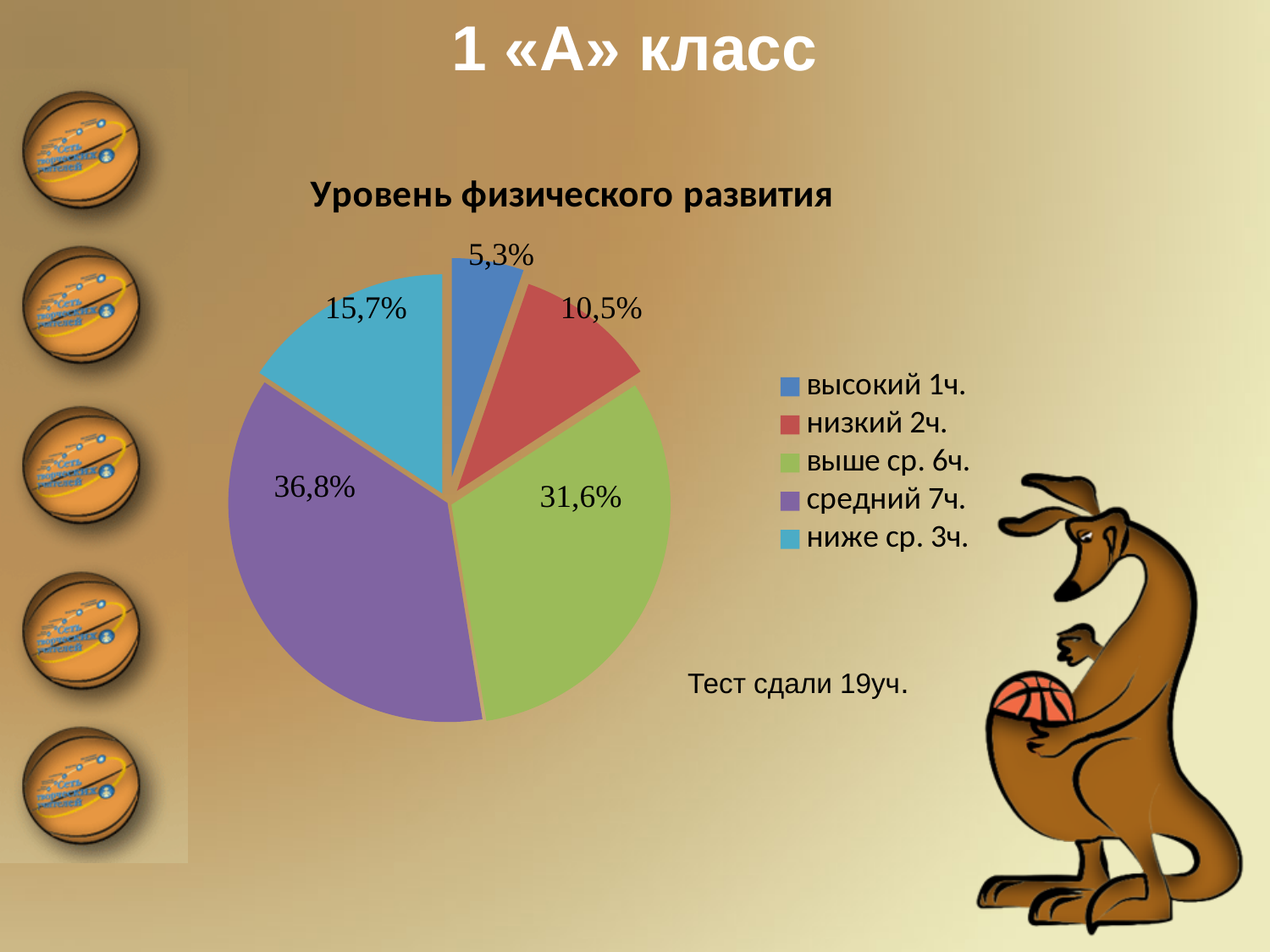

1 «А» класс

### Chart:

| Category | Уровень физического развития |
|---|---|
| высокий 1ч. | 0.053 |
| низкий 2ч. | 0.105 |
| выше ср. 6ч. | 0.316 |
| средний 7ч. | 0.368 |
| ниже ср. 3ч. | 0.157 |
Тест сдали 19уч.